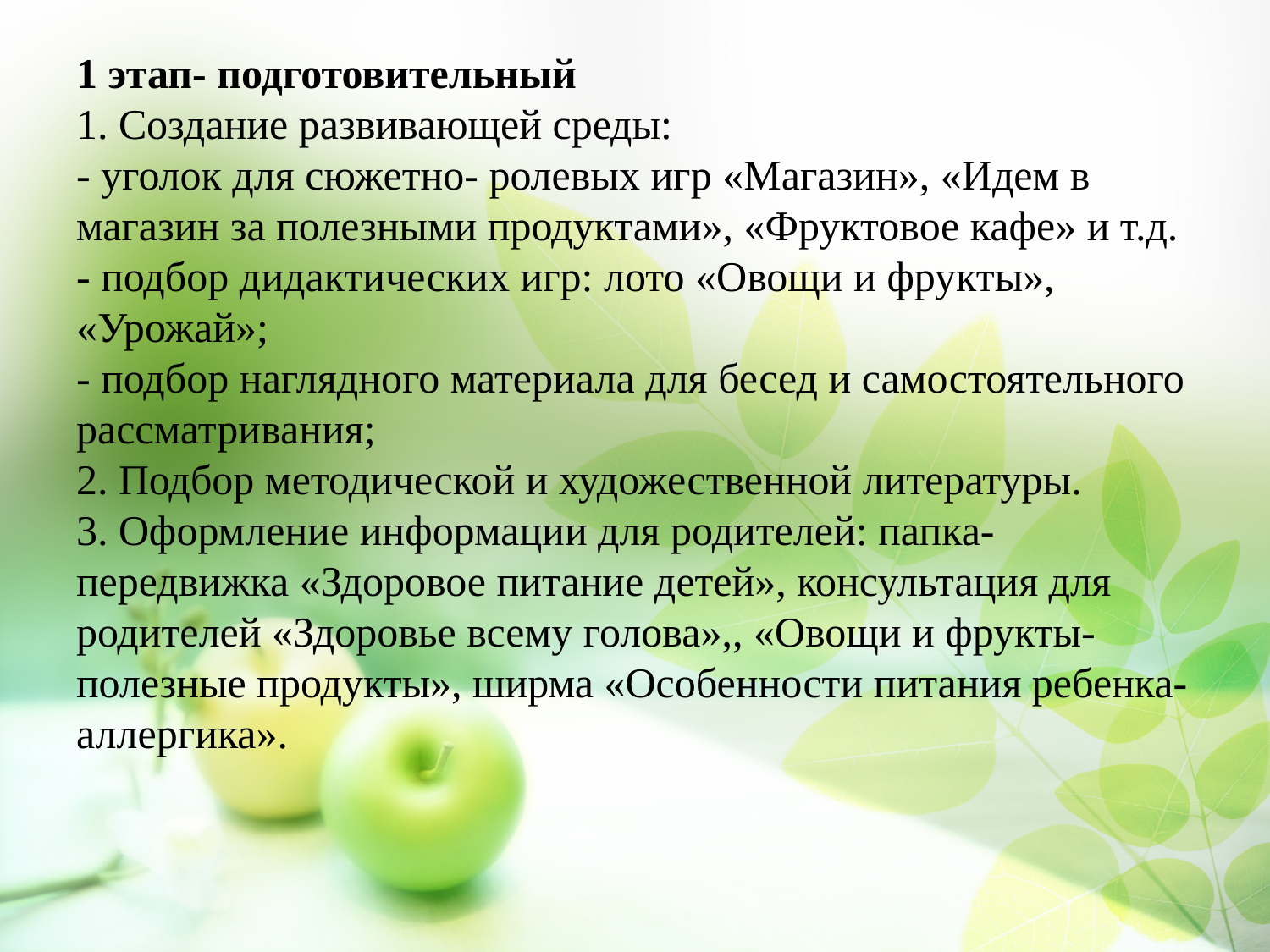

# 1 этап- подготовительный 1. Создание развивающей среды: - уголок для сюжетно- ролевых игр «Магазин», «Идем в магазин за полезными продуктами», «Фруктовое кафе» и т.д. - подбор дидактических игр: лото «Овощи и фрукты», «Урожай»; - подбор наглядного материала для бесед и самостоятельного рассматривания; 2. Подбор методической и художественной литературы. 3. Оформление информации для родителей: папка- передвижка «Здоровое питание детей», консультация для родителей «Здоровье всему голова»,, «Овощи и фрукты- полезные продукты», ширма «Особенности питания ребенка- аллергика».